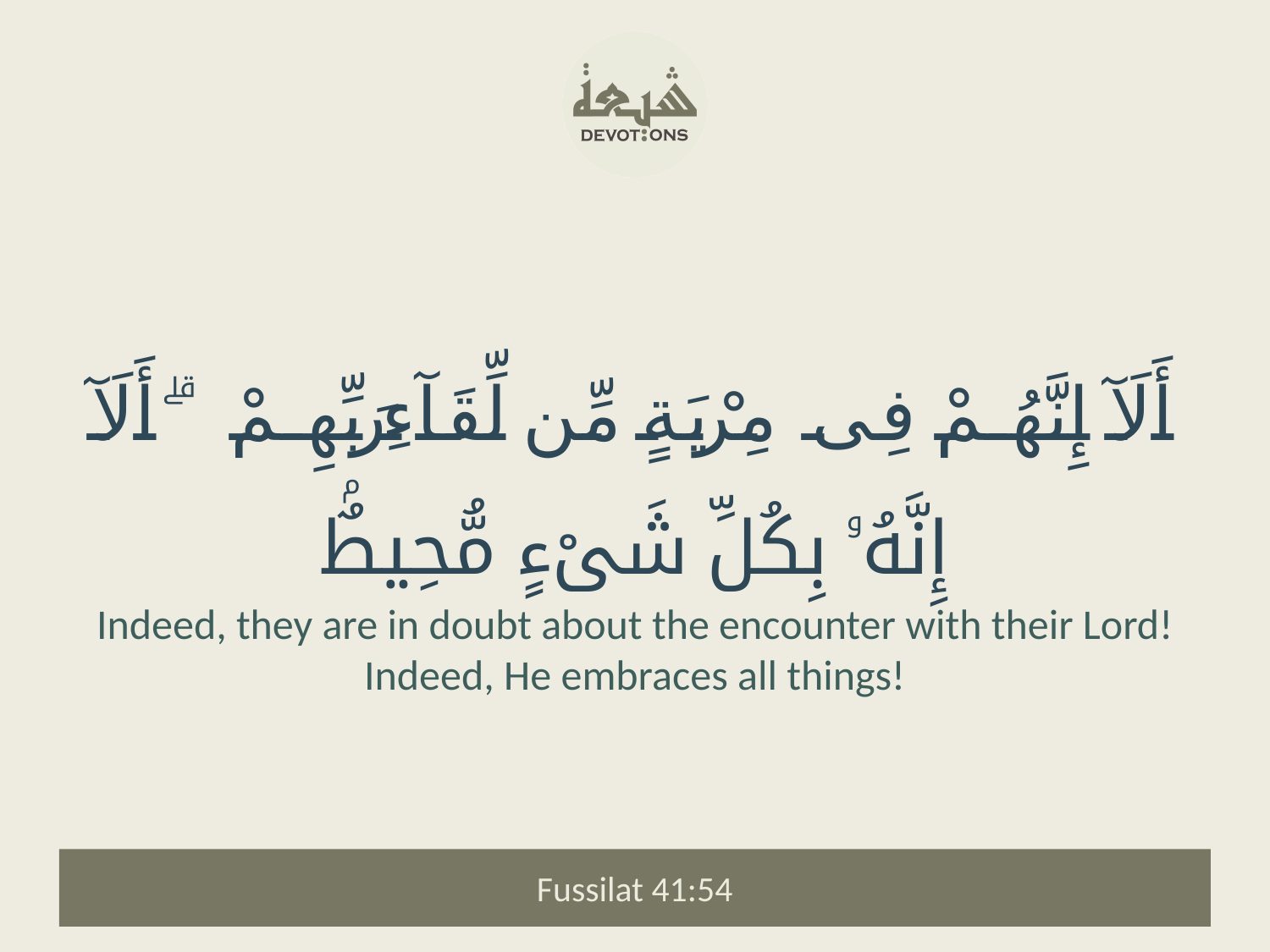

أَلَآ إِنَّهُمْ فِى مِرْيَةٍ مِّن لِّقَآءِ رَبِّهِمْ ۗ أَلَآ إِنَّهُۥ بِكُلِّ شَىْءٍ مُّحِيطٌۢ
Indeed, they are in doubt about the encounter with their Lord! Indeed, He embraces all things!
Fussilat 41:54